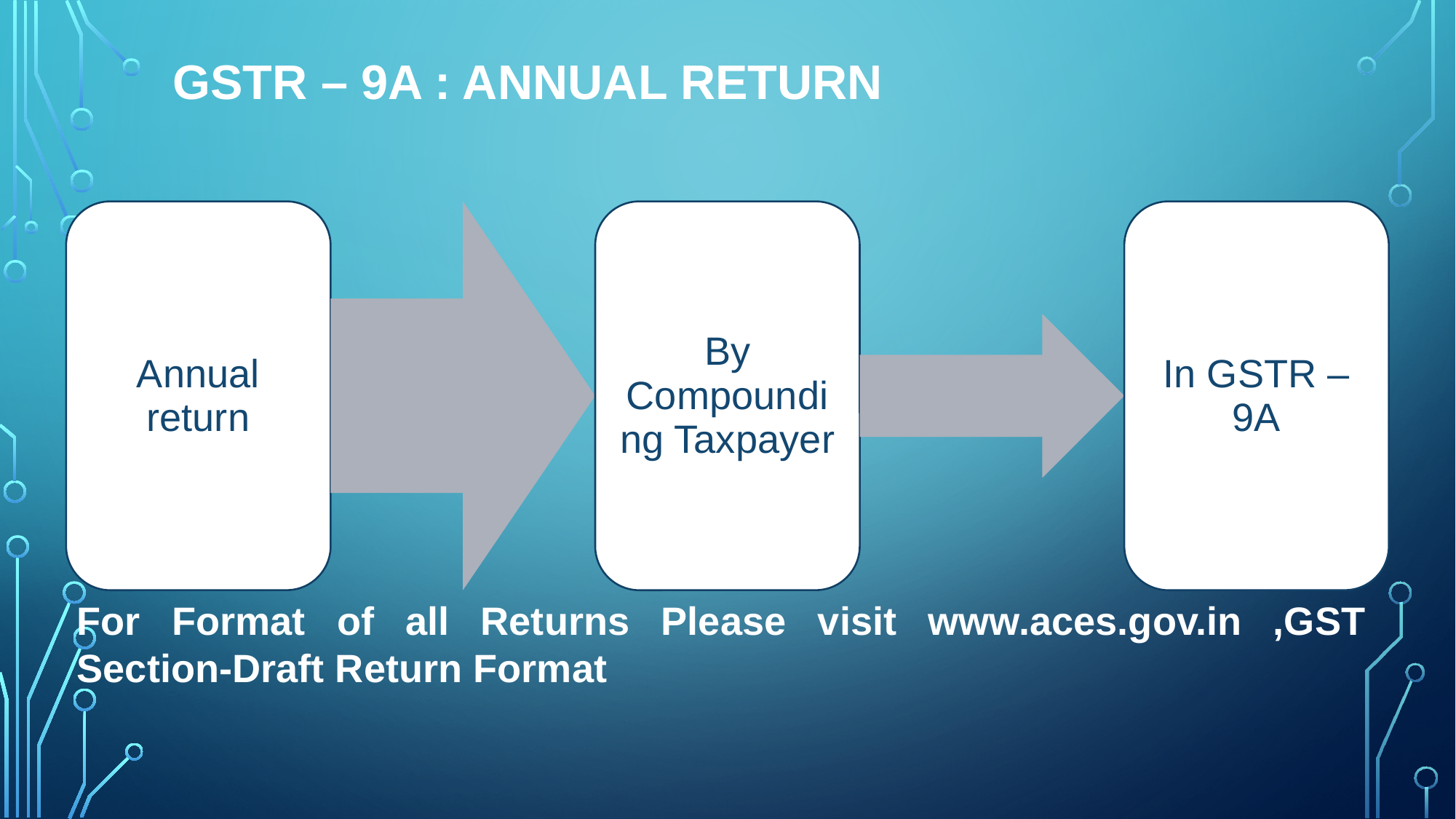

# GSTR – 9A : Annual Return
Annual return
By Compounding Taxpayer
In GSTR – 9A
For Format of all Returns Please visit www.aces.gov.in ,GST Section-Draft Return Format